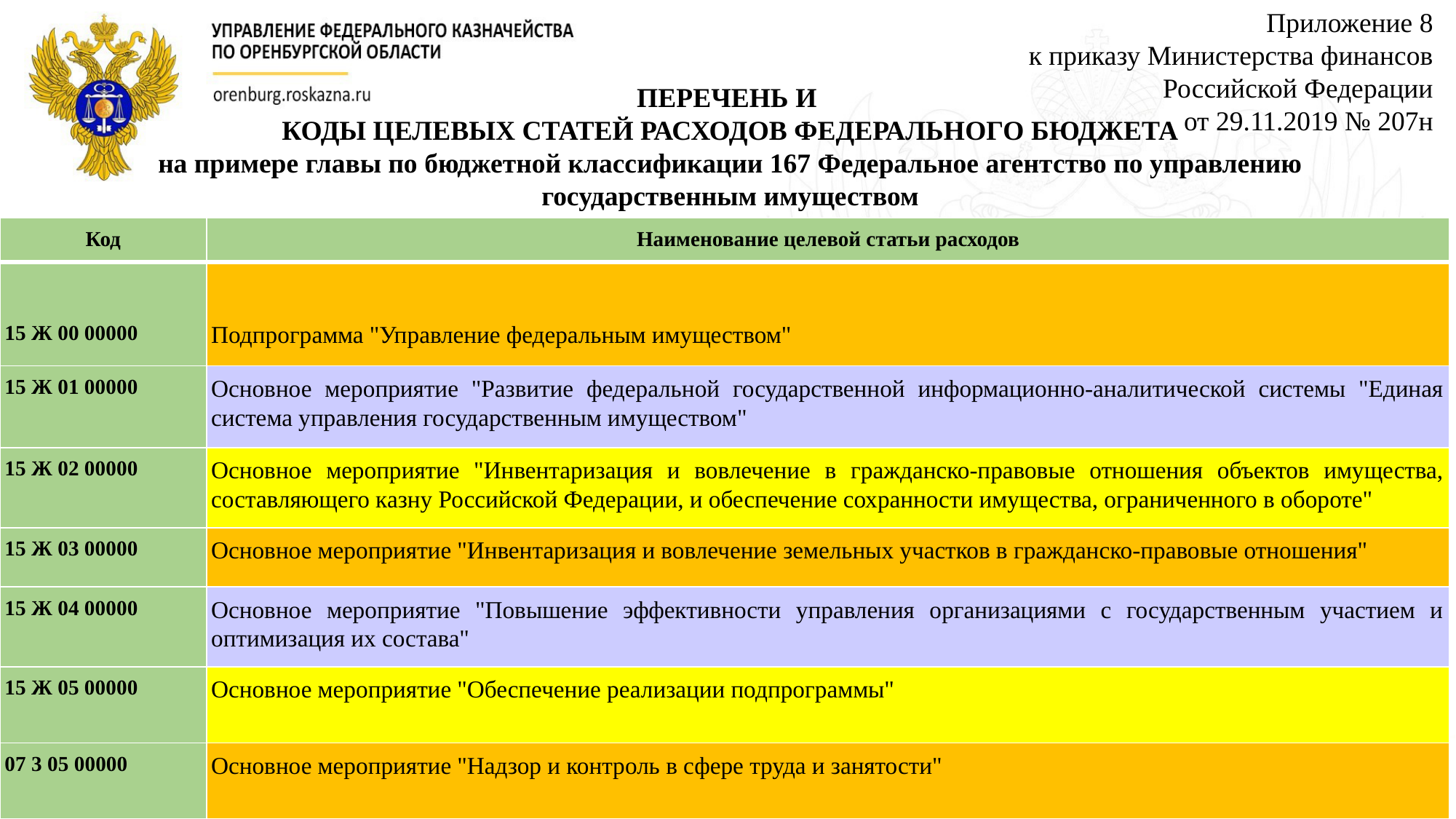

Приложение 8
к приказу Министерства финансов
Российской Федерации
от 29.11.2019 № 207н

ПЕРЕЧЕНЬ И
КОДЫ ЦЕЛЕВЫХ СТАТЕЙ РАСХОДОВ ФЕДЕРАЛЬНОГО БЮДЖЕТА
на примере главы по бюджетной классификации 167 Федеральное агентство по управлению государственным имуществом
| Код | Наименование целевой статьи расходов |
| --- | --- |
| 15 Ж 00 00000 | Подпрограмма "Управление федеральным имуществом" |
| 15 Ж 01 00000 | Основное мероприятие "Развитие федеральной государственной информационно-аналитической системы "Единая система управления государственным имуществом" |
| 15 Ж 02 00000 | Основное мероприятие "Инвентаризация и вовлечение в гражданско-правовые отношения объектов имущества, составляющего казну Российской Федерации, и обеспечение сохранности имущества, ограниченного в обороте" |
| 15 Ж 03 00000 | Основное мероприятие "Инвентаризация и вовлечение земельных участков в гражданско-правовые отношения" |
| 15 Ж 04 00000 | Основное мероприятие "Повышение эффективности управления организациями с государственным участием и оптимизация их состава" |
| 15 Ж 05 00000 | Основное мероприятие "Обеспечение реализации подпрограммы" |
| 07 3 05 00000 | Основное мероприятие "Надзор и контроль в сфере труда и занятости" |
7